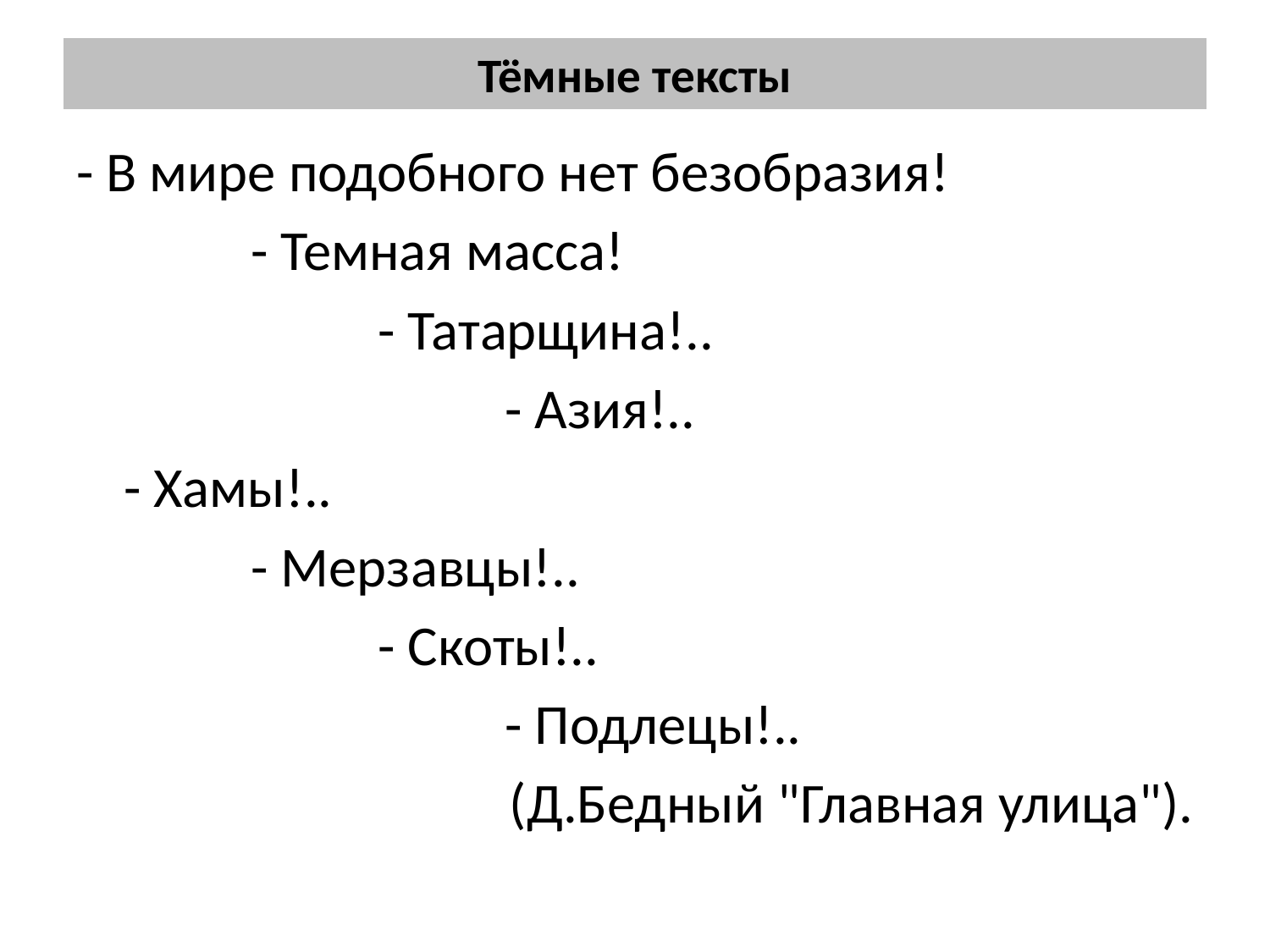

# Тёмные тексты
- В мире подобного нет безобразия!
		- Темная масса!
			- Татарщина!..
				- Азия!..
	- Хамы!..
		- Мерзавцы!..
			- Скоты!..
				- Подлецы!..
(Д.Бедный "Главная улица").